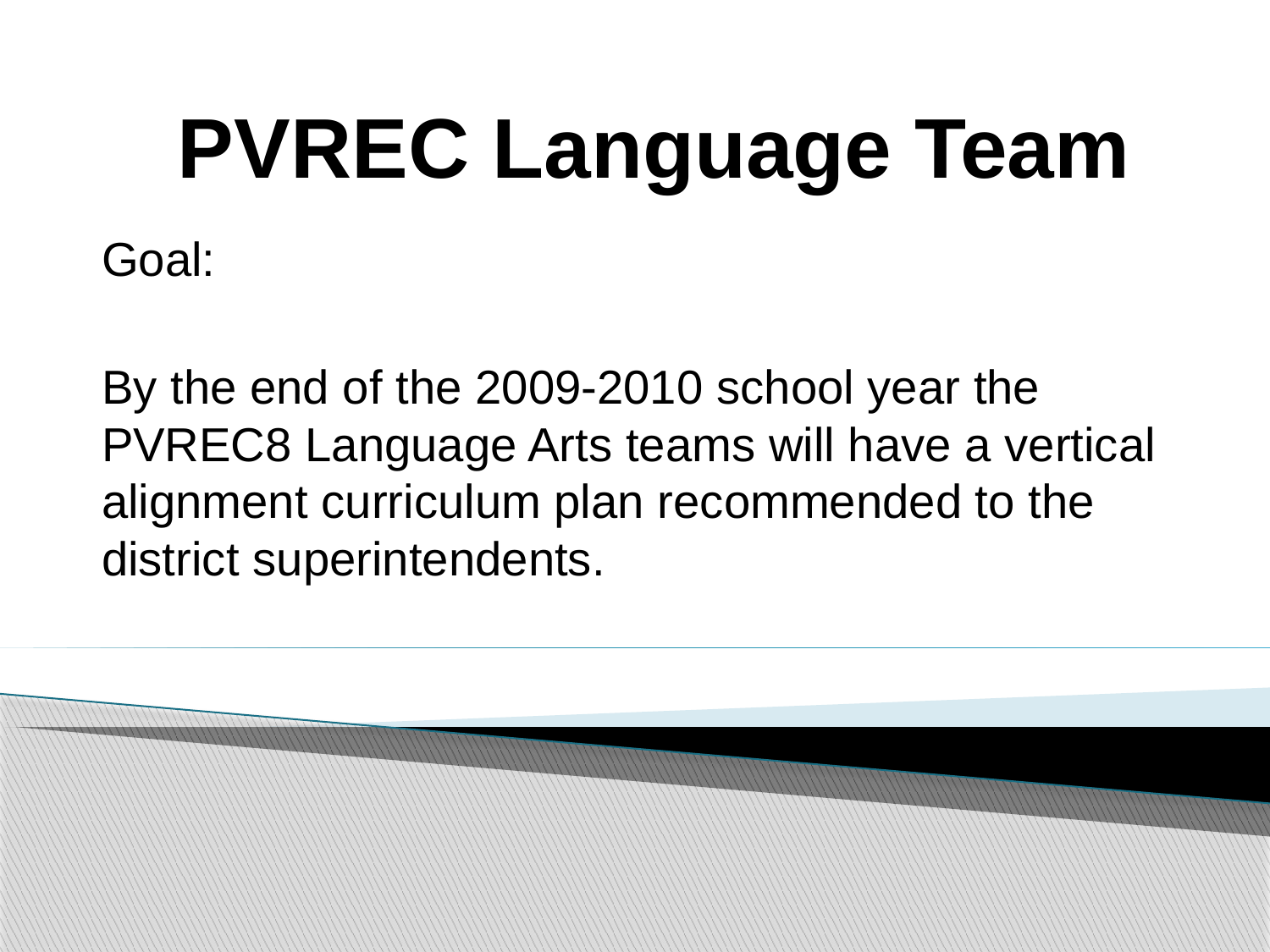

# PVREC Language Team
Goal:

By the end of the 2009-2010 school year the PVREC8 Language Arts teams will have a vertical alignment curriculum plan recommended to the district superintendents.